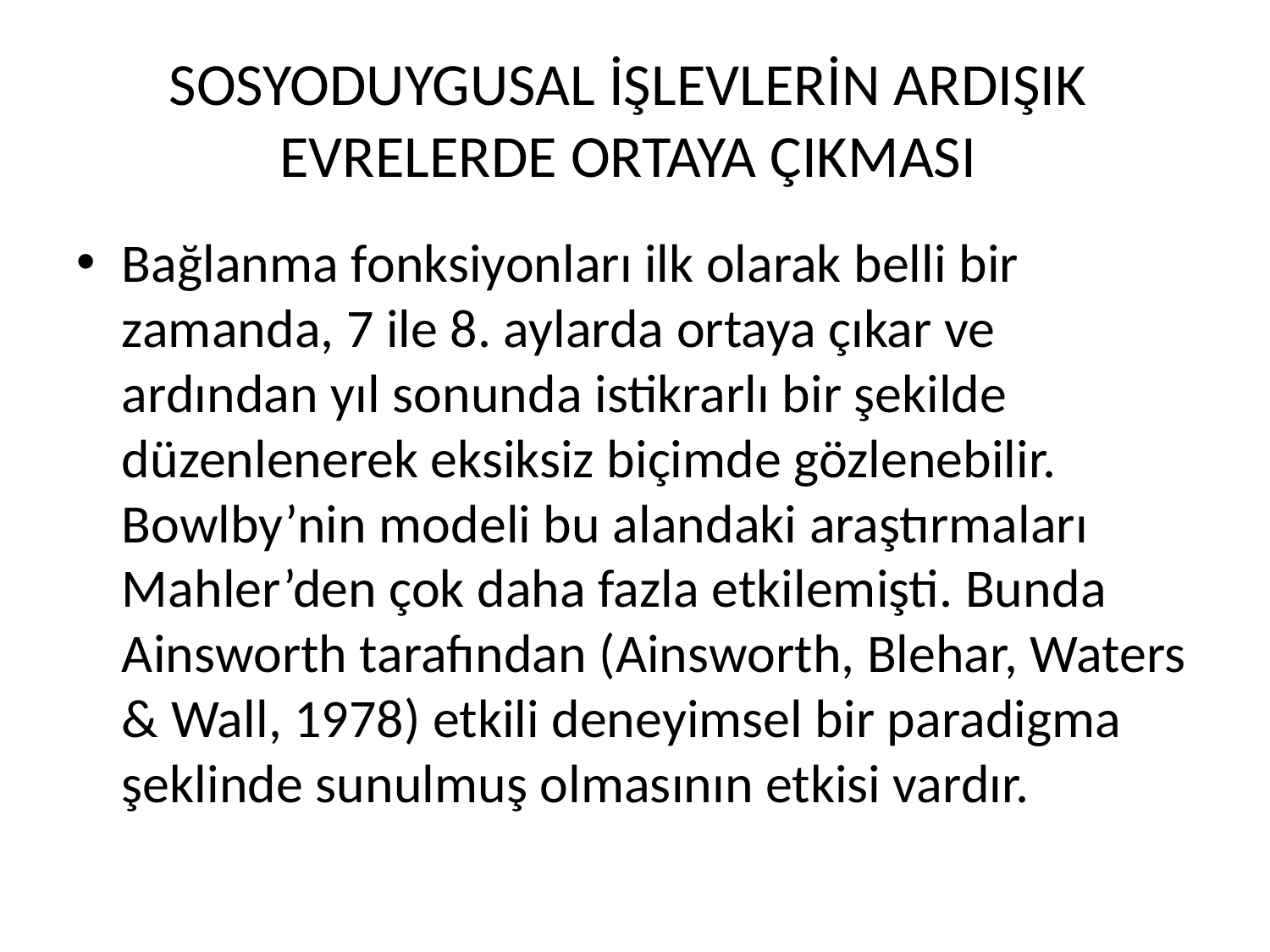

# SOSYODUYGUSAL İŞLEVLERİN ARDIŞIK EVRELERDE ORTAYA ÇIKMASI
Bağlanma fonksiyonları ilk olarak belli bir zamanda, 7 ile 8. aylarda ortaya çıkar ve ardından yıl sonunda istikrarlı bir şekilde düzenlenerek eksiksiz biçimde gözlenebilir. Bowlby’nin modeli bu alandaki araştırmaları Mahler’den çok daha fazla etkilemişti. Bunda Ainsworth tarafından (Ainsworth, Blehar, Waters & Wall, 1978) etkili deneyimsel bir paradigma şeklinde sunulmuş olmasının etkisi vardır.